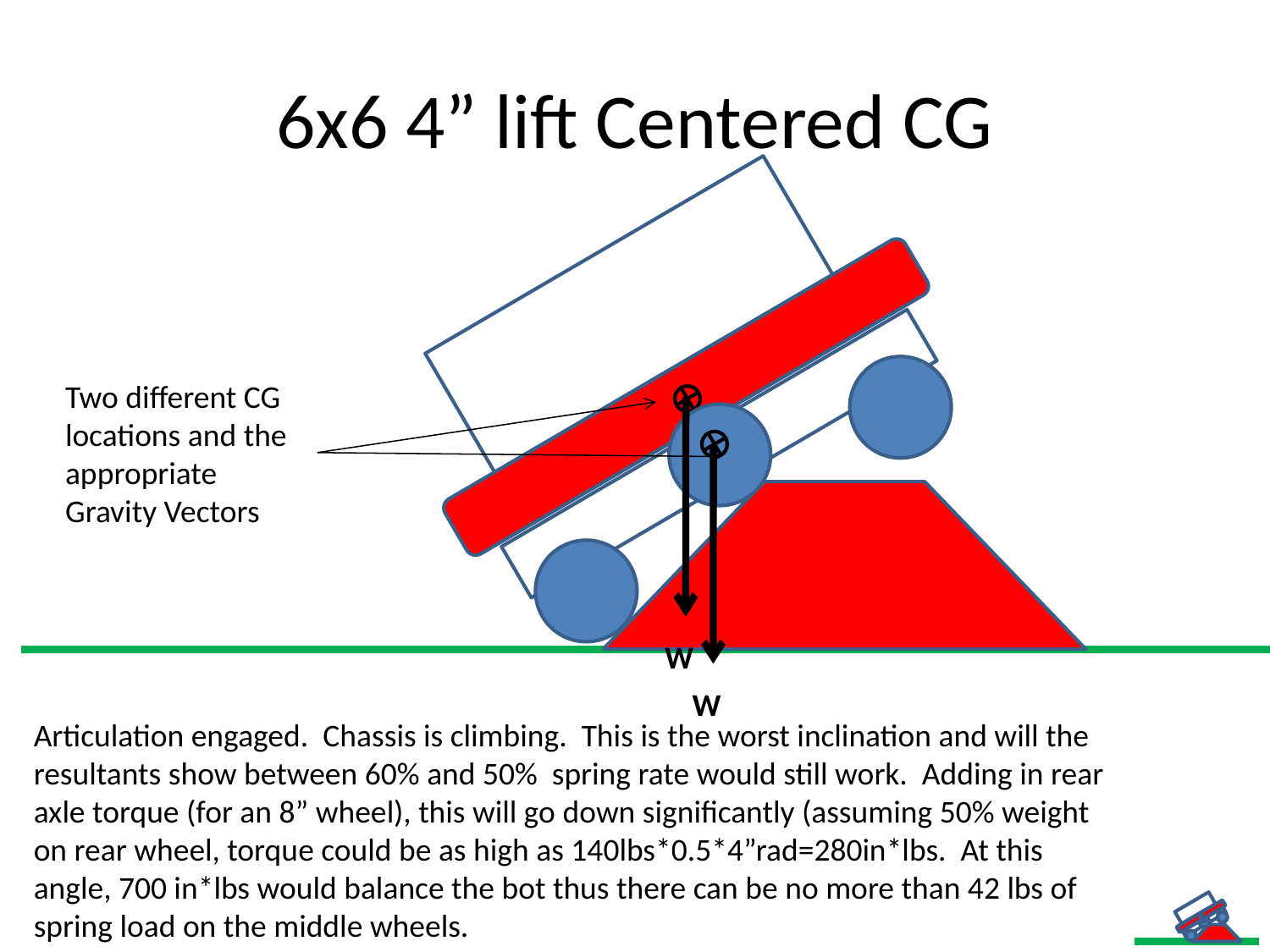

# 6x6 4” lift Centered CG

Two different CG locations and the appropriate Gravity Vectors
W
W

Articulation engaged.  Chassis is climbing.  This is the worst inclination and will the resultants show between 60% and 50%  spring rate would still work.  Adding in rear axle torque (for an 8” wheel), this will go down significantly (assuming 50% weight on rear wheel, torque could be as high as 140lbs*0.5*4”rad=280in*lbs.  At this angle, 700 in*lbs would balance the bot thus there can be no more than 42 lbs of spring load on the middle wheels.